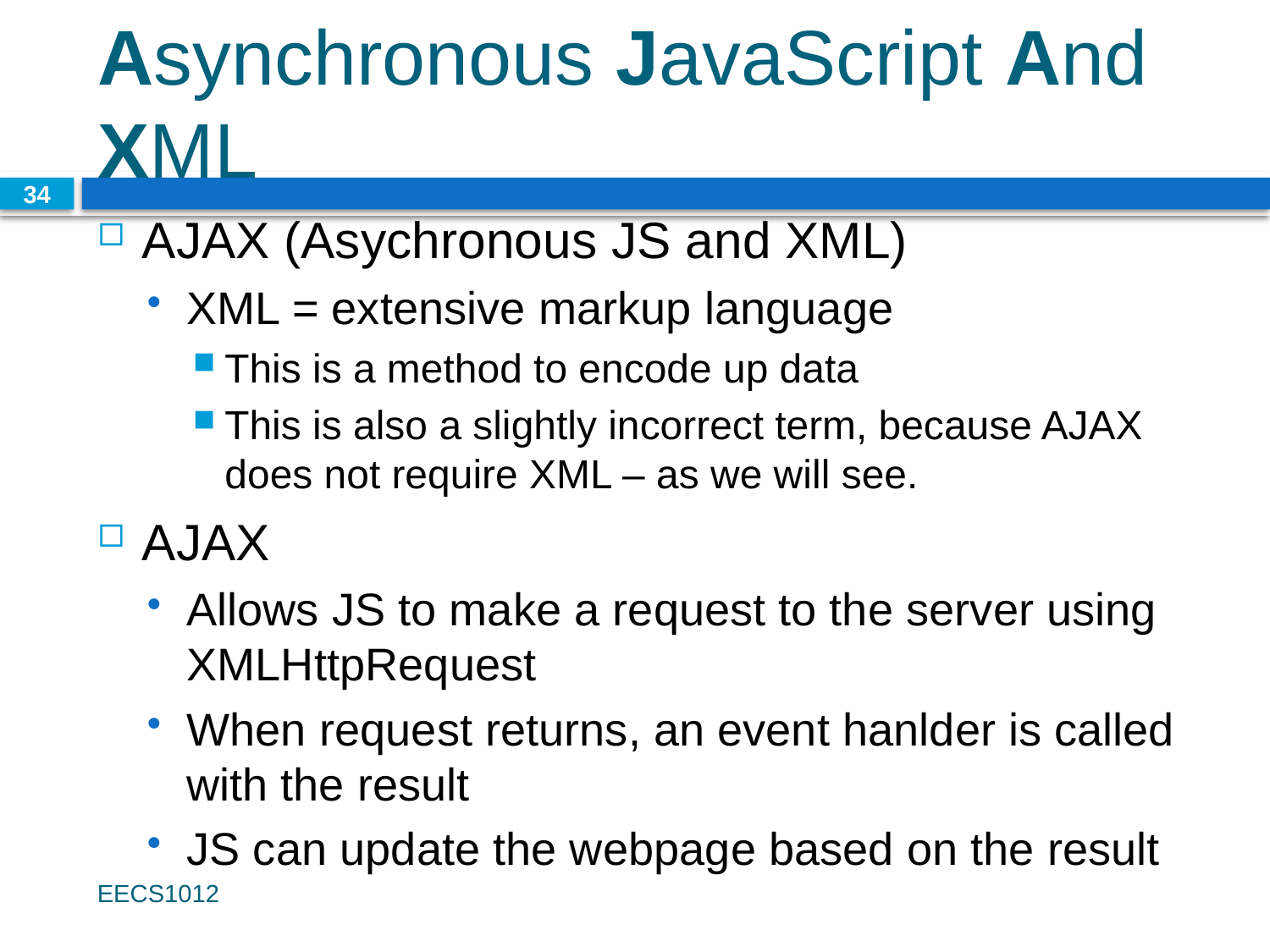

# Asynchronous JavaScript And XML
34
AJAX (Asychronous JS and XML)
XML = extensive markup language
This is a method to encode up data
This is also a slightly incorrect term, because AJAX does not require XML – as we will see.
AJAX
Allows JS to make a request to the server using
XMLHttpRequest
When request returns, an event hanlder is called with the result
JS can update the webpage based on the result

EECS1012